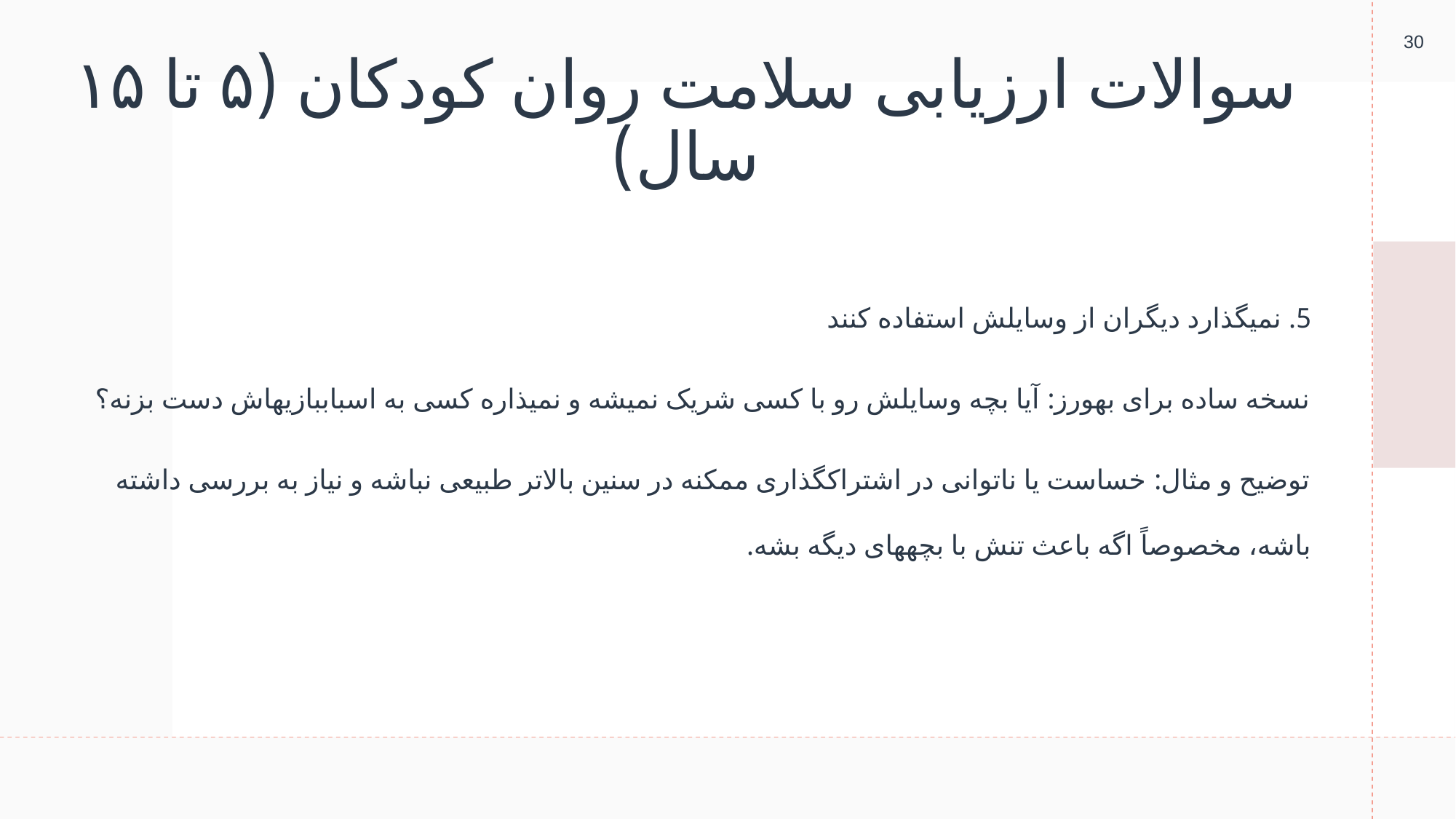

30
# سوالات ارزیابی سلامت روان کودکان (۵ تا ۱۵ سال)
5. نمیگذارد دیگران از وسایلش استفاده کنند
نسخه ساده برای بهورز: آیا بچه وسایلش رو با کسی شریک نمیشه و نمیذاره کسی به اسباببازیهاش دست بزنه؟
توضیح و مثال: خساست یا ناتوانی در اشتراکگذاری ممکنه در سنین بالاتر طبیعی نباشه و نیاز به بررسی داشته باشه، مخصوصاً اگه باعث تنش با بچههای دیگه بشه.